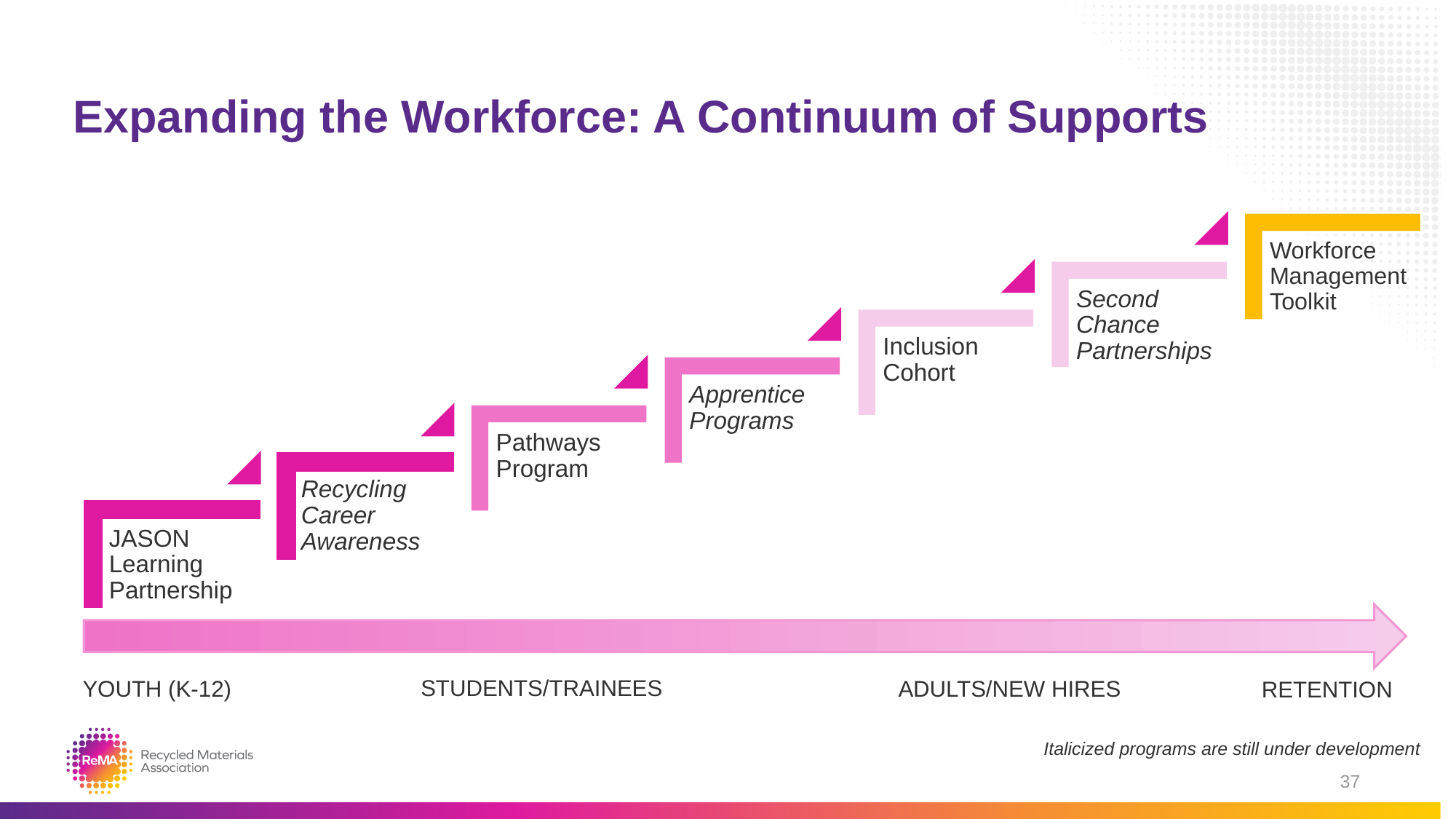

# Expanding the Workforce: A Continuum of Supports
JASON Learning Partnership
Recycling Career Awareness
Pathways Program
Apprentice Programs
Inclusion Cohort
Second Chance Partnerships
Workforce Management Toolkit

Youth (K-12)

Adults/New Hires

Retention

Students/Trainees
Italicized programs are still under development

37